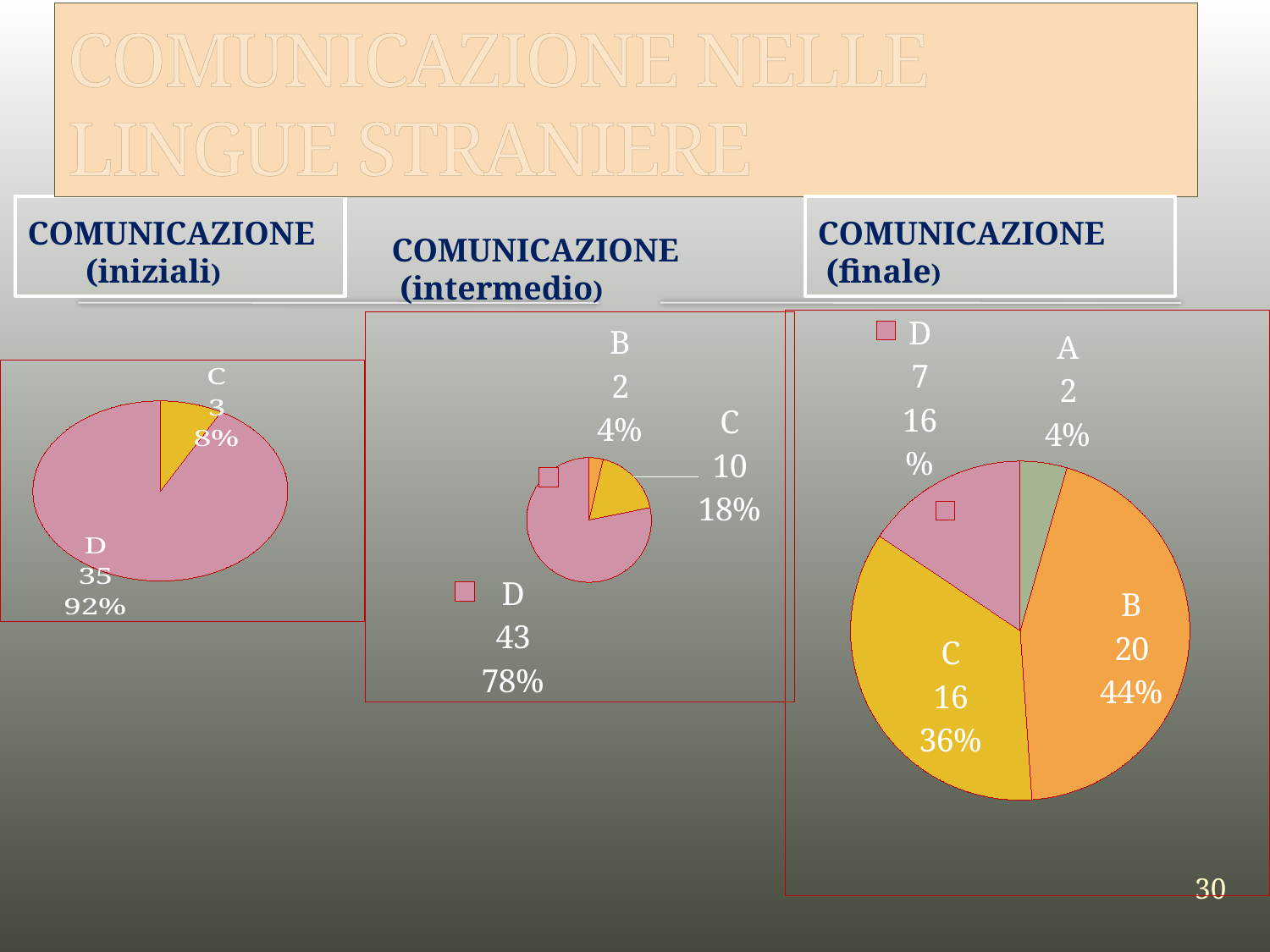

# COMUNICAZIONE NELLE  LINGUE STRANIERE
                   COMUNICAZIONE
       (iniziali)

COMUNICAZIONE
 (finale)

COMUNICAZIONE
 (intermedio)

### Chart

| Category | Vendite |
|---|---|
| A | 0.0 |
| B | 0.0 |
| C | 3.0 |
| D | 35.0 |

### Chart

| Category | Vendite |
|---|---|
| A | 2.0 |
| B | 20.0 |
| C | 16.0 |
| D | 7.0 |

### Chart

| Category | Vendite |
|---|---|
| A | 0.0 |
| B | 2.0 |
| C | 10.0 |
| D | 43.0 |
30